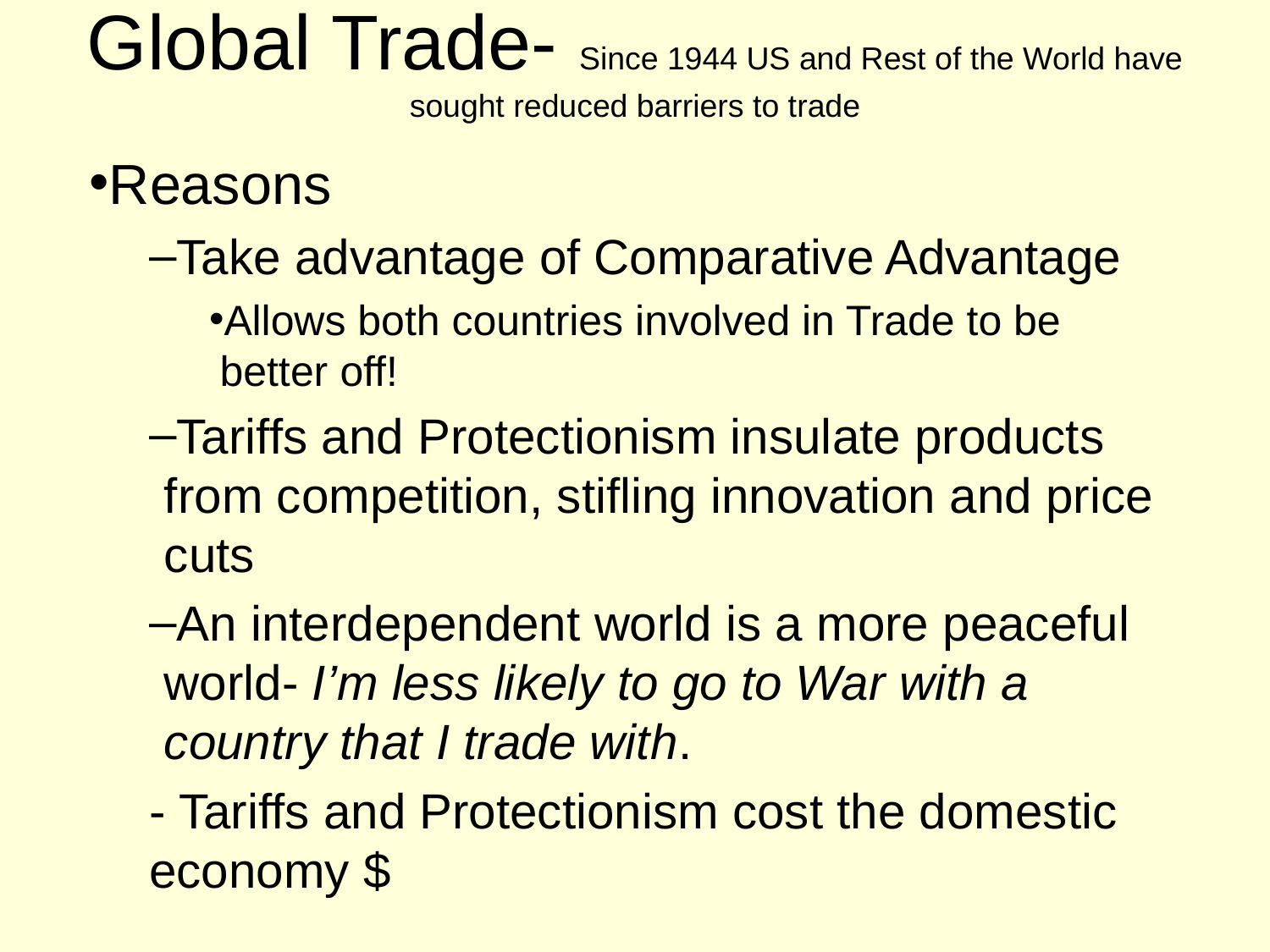

# Global Trade- Since 1944 US and Rest of the World have sought reduced barriers to trade
Reasons
Take advantage of Comparative Advantage
Allows both countries involved in Trade to be better off!
Tariffs and Protectionism insulate products from competition, stifling innovation and price cuts
An interdependent world is a more peaceful world- I’m less likely to go to War with a country that I trade with.
- Tariffs and Protectionism cost the domestic economy $